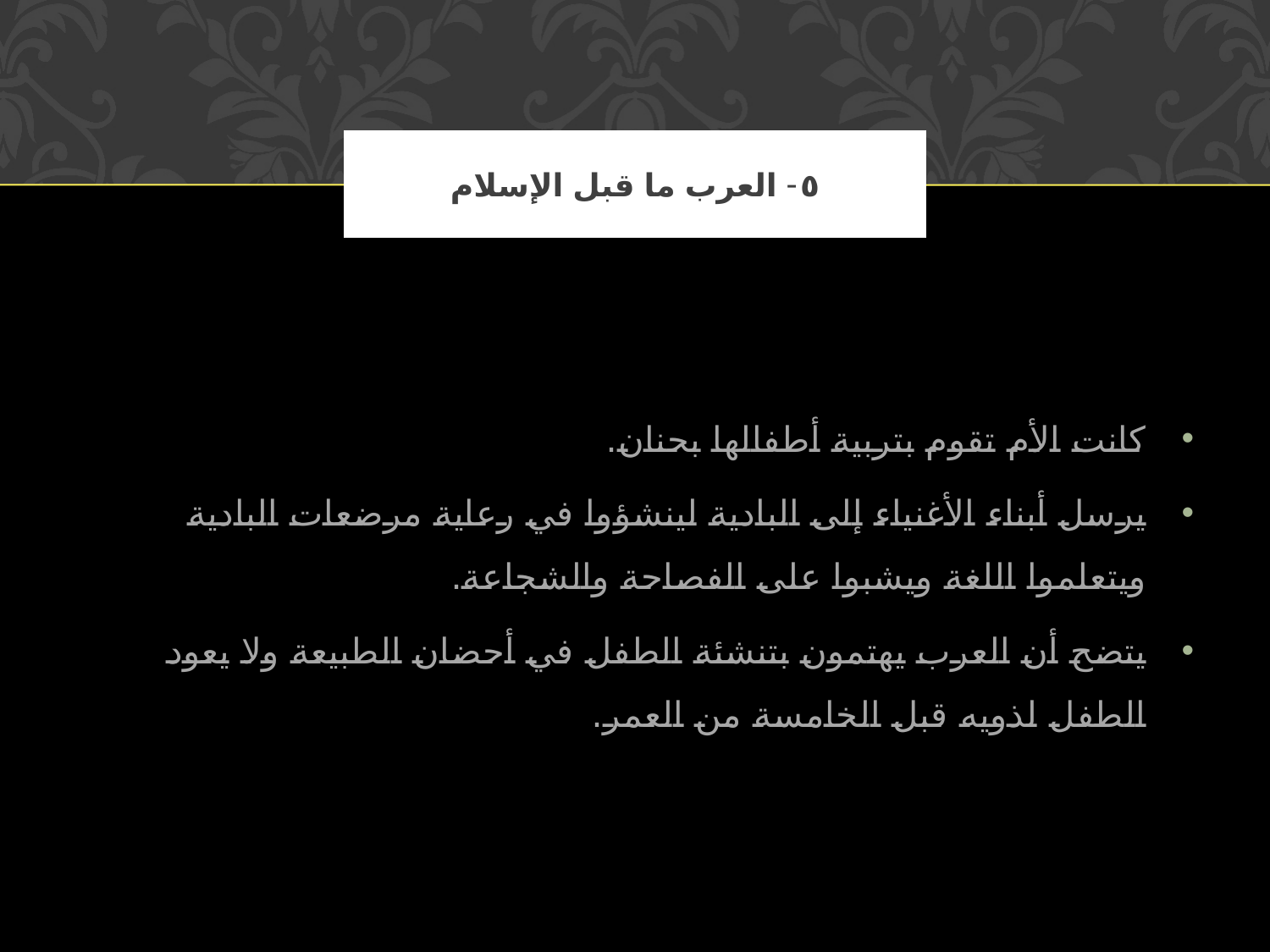

# ٥- العرب ما قبل الإسلام
كانت الأم تقوم بتربية أطفالها بحنان.
يرسل أبناء الأغنياء إلى البادية لينشؤوا في رعاية مرضعات البادية ويتعلموا اللغة ويشبوا على الفصاحة والشجاعة.
يتضح أن العرب يهتمون بتنشئة الطفل في أحضان الطبيعة ولا يعود الطفل لذويه قبل الخامسة من العمر.